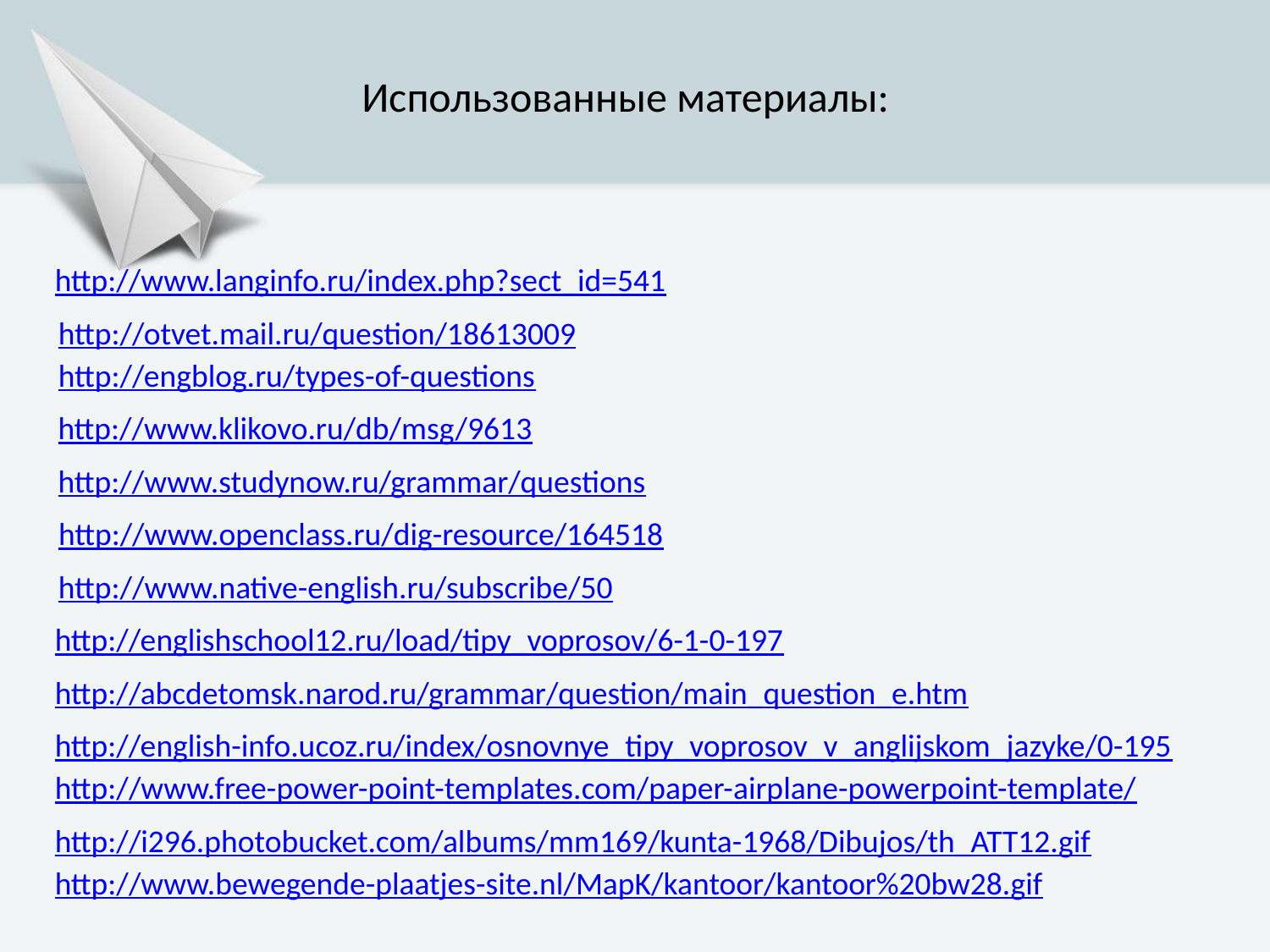

Использованные материалы:
http://www.langinfo.ru/index.php?sect_id=541
http://otvet.mail.ru/question/18613009
http://engblog.ru/types-of-questions
http://www.klikovo.ru/db/msg/9613
http://www.studynow.ru/grammar/questions
http://www.openclass.ru/dig-resource/164518
http://www.native-english.ru/subscribe/50
http://englishschool12.ru/load/tipy_voprosov/6-1-0-197
http://abcdetomsk.narod.ru/grammar/question/main_question_e.htm
http://english-info.ucoz.ru/index/osnovnye_tipy_voprosov_v_anglijskom_jazyke/0-195
http://www.free-power-point-templates.com/paper-airplane-powerpoint-template/
http://i296.photobucket.com/albums/mm169/kunta-1968/Dibujos/th_ATT12.gif
http://www.bewegende-plaatjes-site.nl/MapK/kantoor/kantoor%20bw28.gif